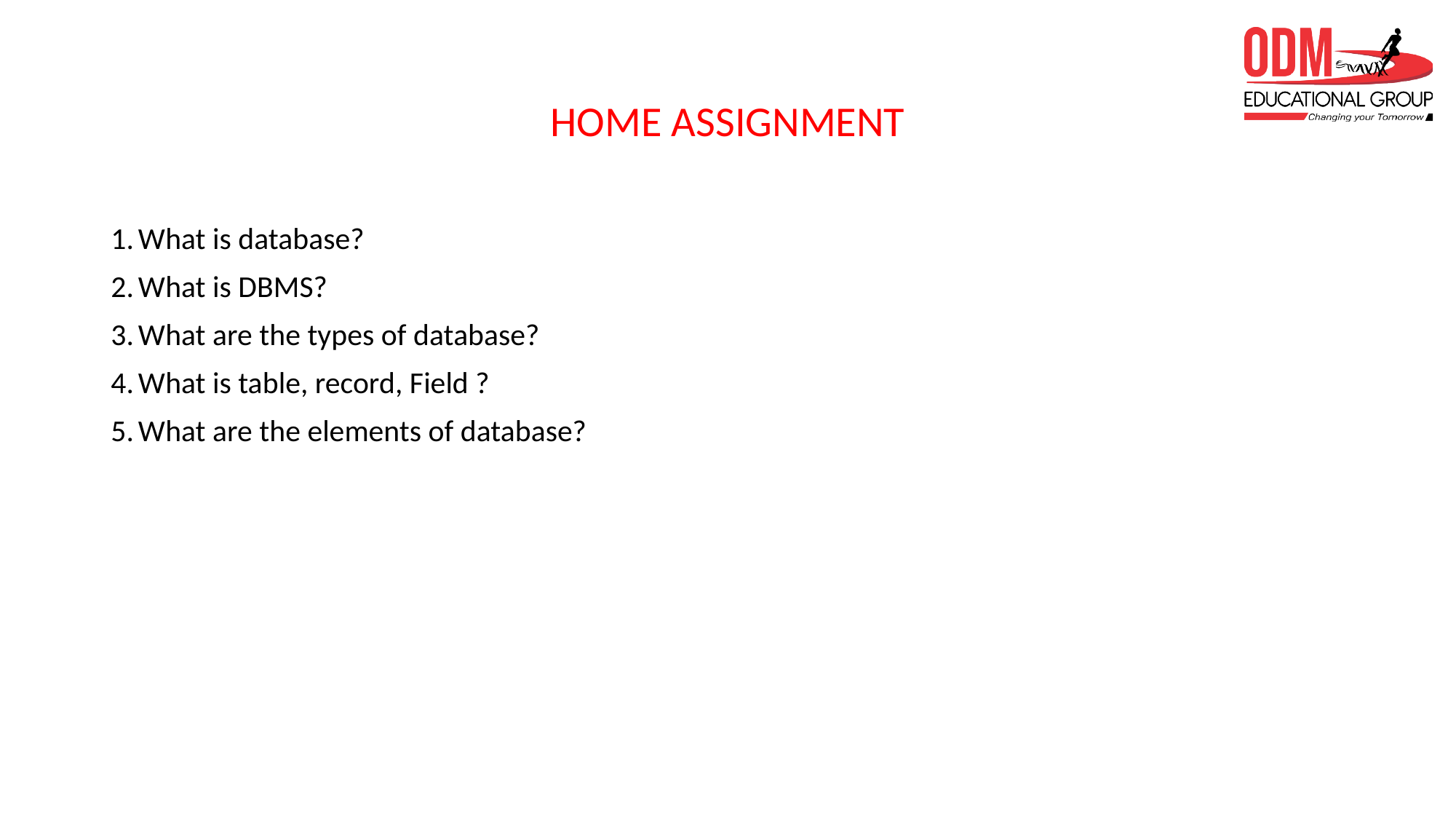

# HOME ASSIGNMENT
What is database?
What is DBMS?
What are the types of database?
What is table, record, Field ?
What are the elements of database?